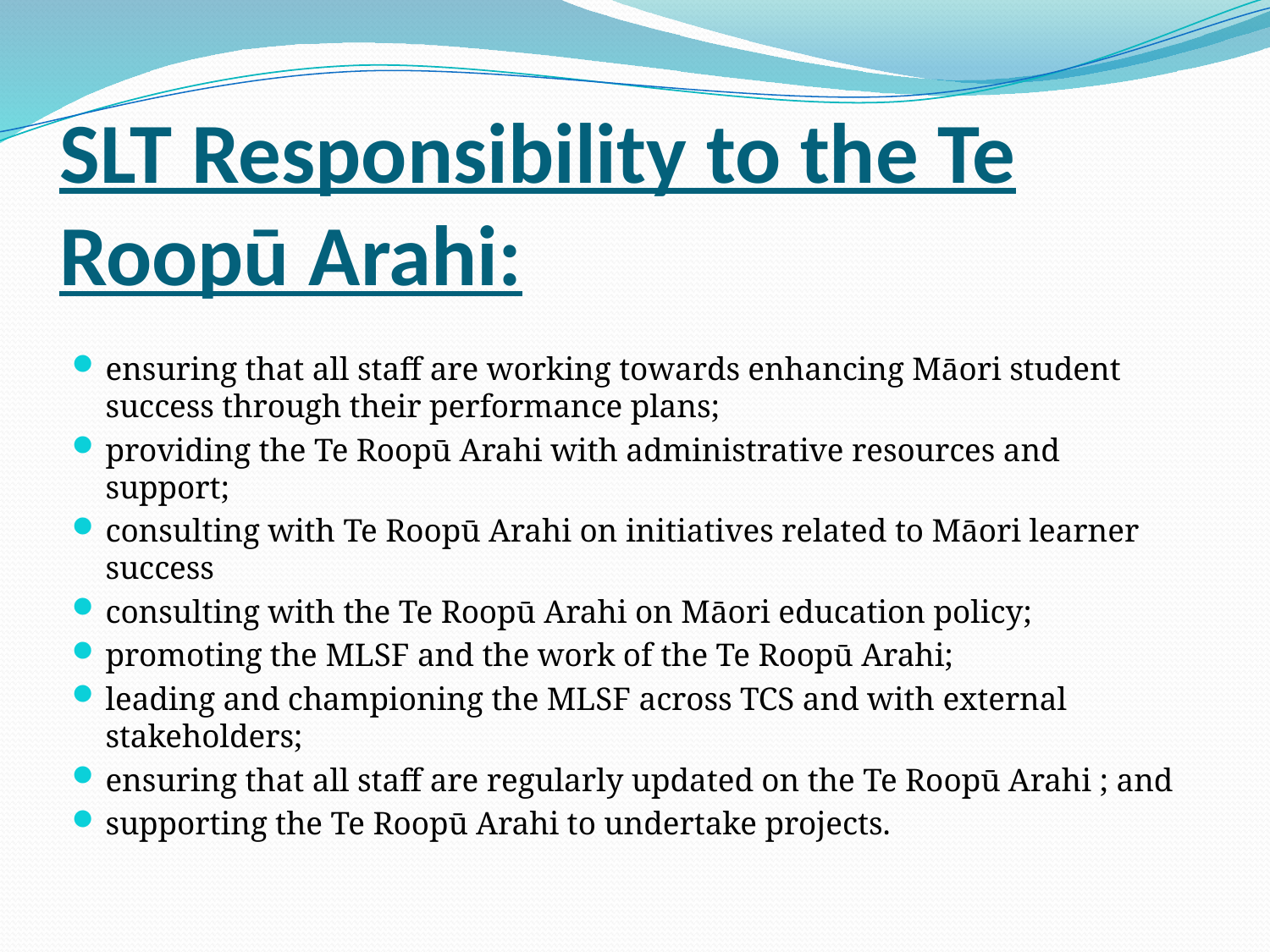

# SLT Responsibility to the Te Roopū Arahi:
ensuring that all staff are working towards enhancing Māori student success through their performance plans;
providing the Te Roopū Arahi with administrative resources and support;
consulting with Te Roopū Arahi on initiatives related to Māori learner success
consulting with the Te Roopū Arahi on Māori education policy;
promoting the MLSF and the work of the Te Roopū Arahi;
leading and championing the MLSF across TCS and with external stakeholders;
ensuring that all staff are regularly updated on the Te Roopū Arahi ; and
supporting the Te Roopū Arahi to undertake projects.